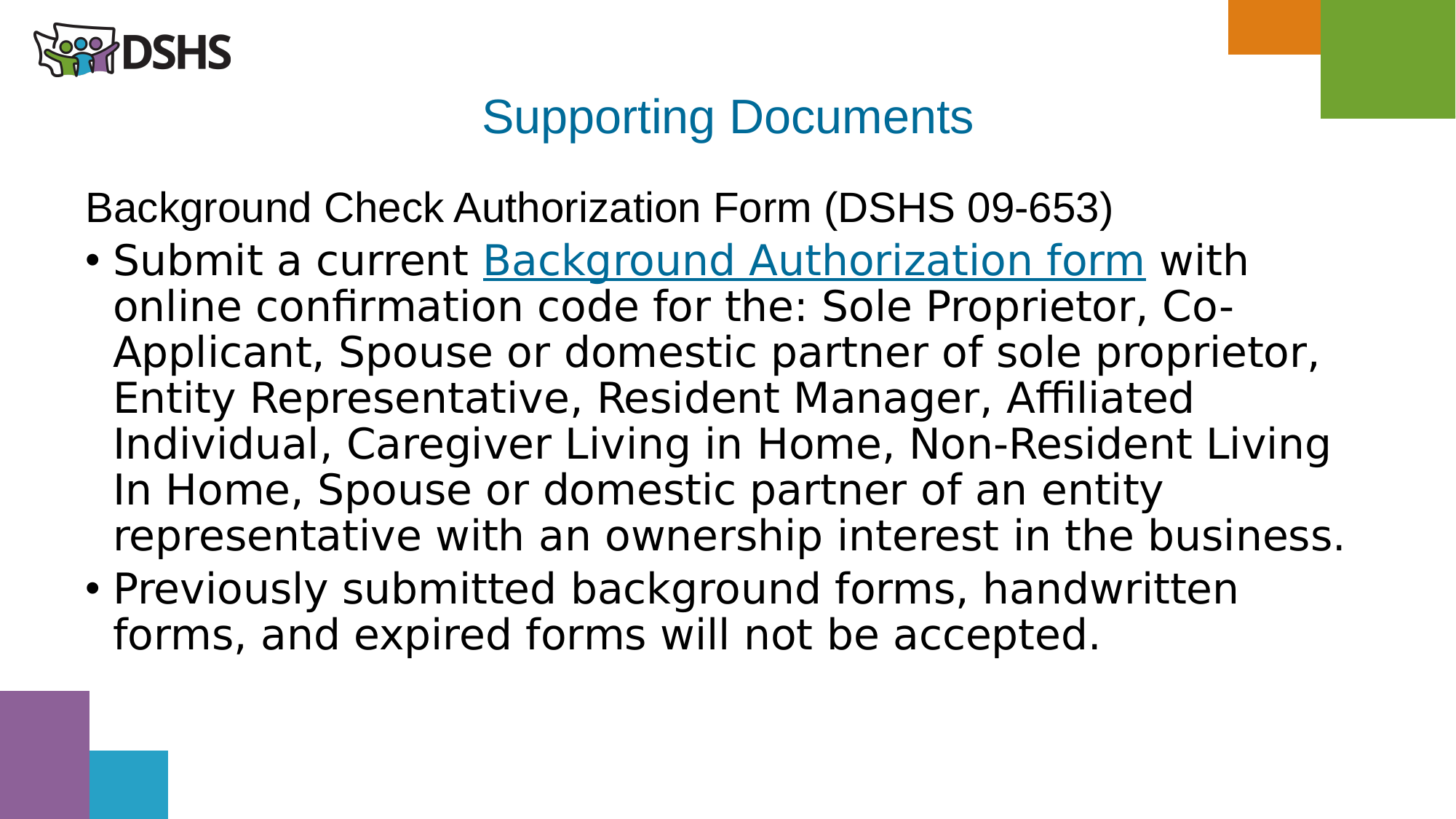

Supporting Documents
Background Check Authorization Form (DSHS 09-653)
Submit a current Background Authorization form with online confirmation code for the: Sole Proprietor, Co-Applicant, Spouse or domestic partner of sole proprietor, Entity Representative, Resident Manager, Affiliated Individual, Caregiver Living in Home, Non-Resident Living In Home, Spouse or domestic partner of an entity representative with an ownership interest in the business.
Previously submitted background forms, handwritten forms, and expired forms will not be accepted.